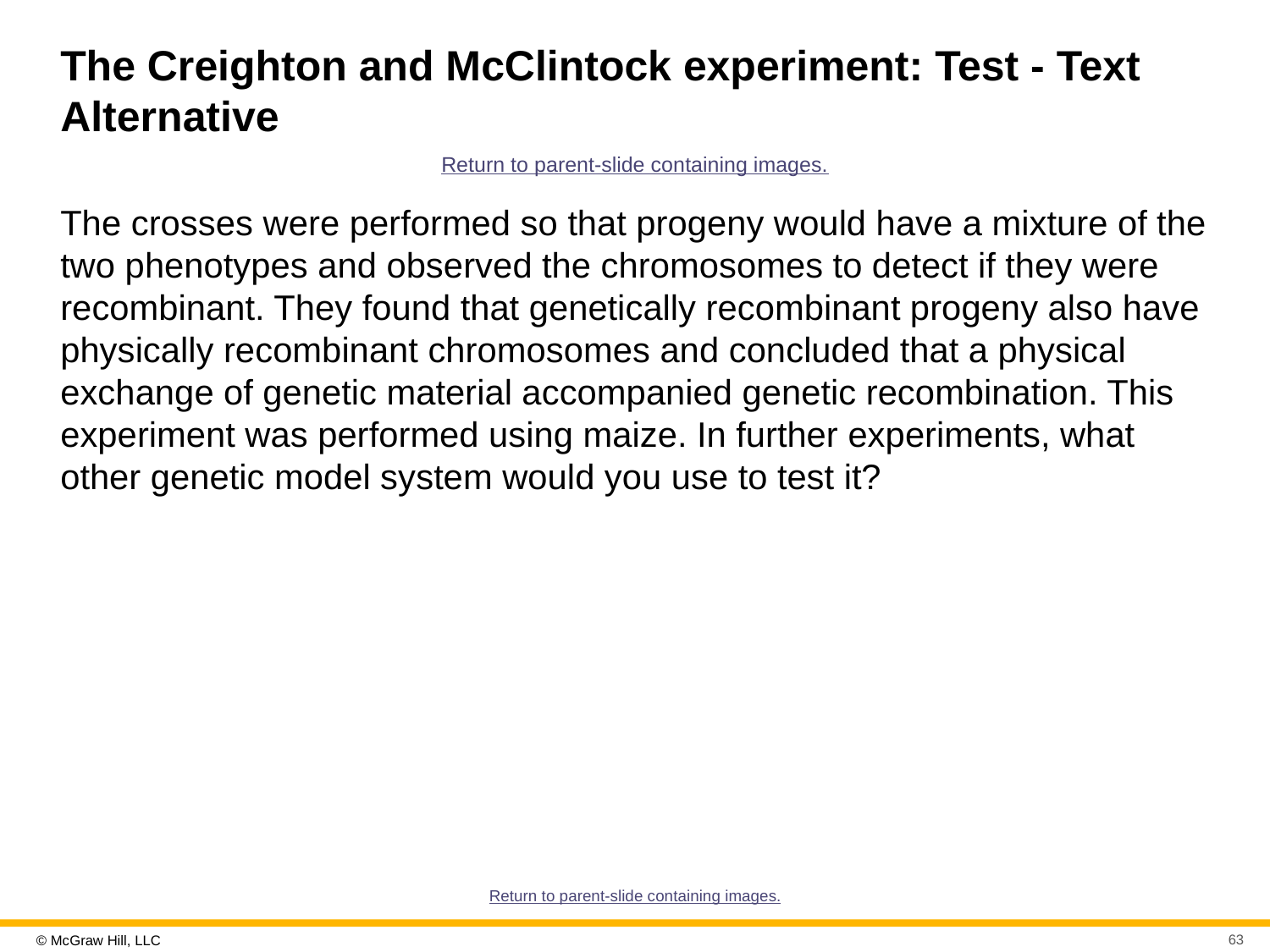

# The Creighton and McClintock experiment: Test - Text Alternative
Return to parent-slide containing images.
The crosses were performed so that progeny would have a mixture of the two phenotypes and observed the chromosomes to detect if they were recombinant. They found that genetically recombinant progeny also have physically recombinant chromosomes and concluded that a physical exchange of genetic material accompanied genetic recombination. This experiment was performed using maize. In further experiments, what other genetic model system would you use to test it?
Return to parent-slide containing images.
63